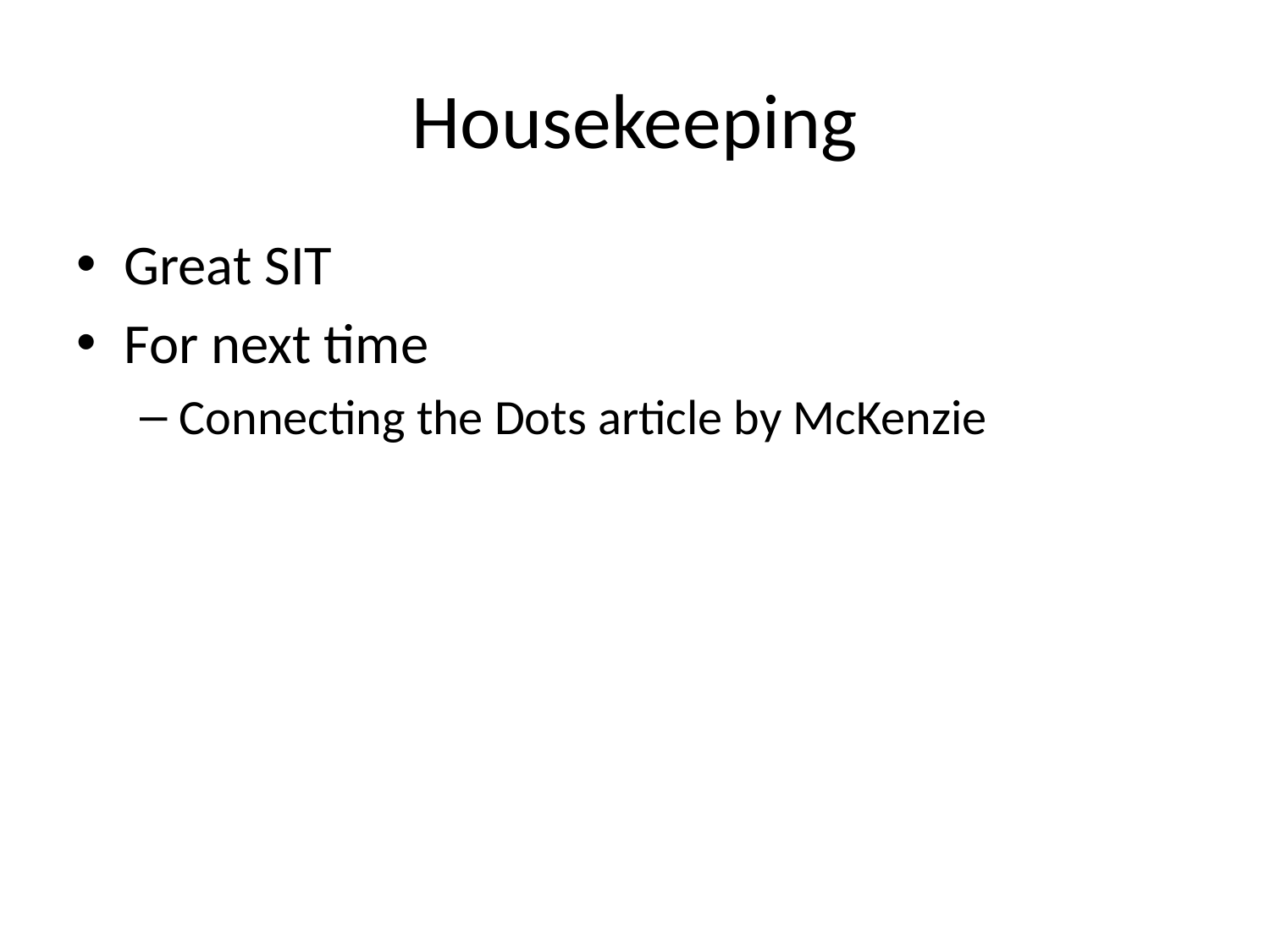

# Housekeeping
Great SIT
For next time
Connecting the Dots article by McKenzie